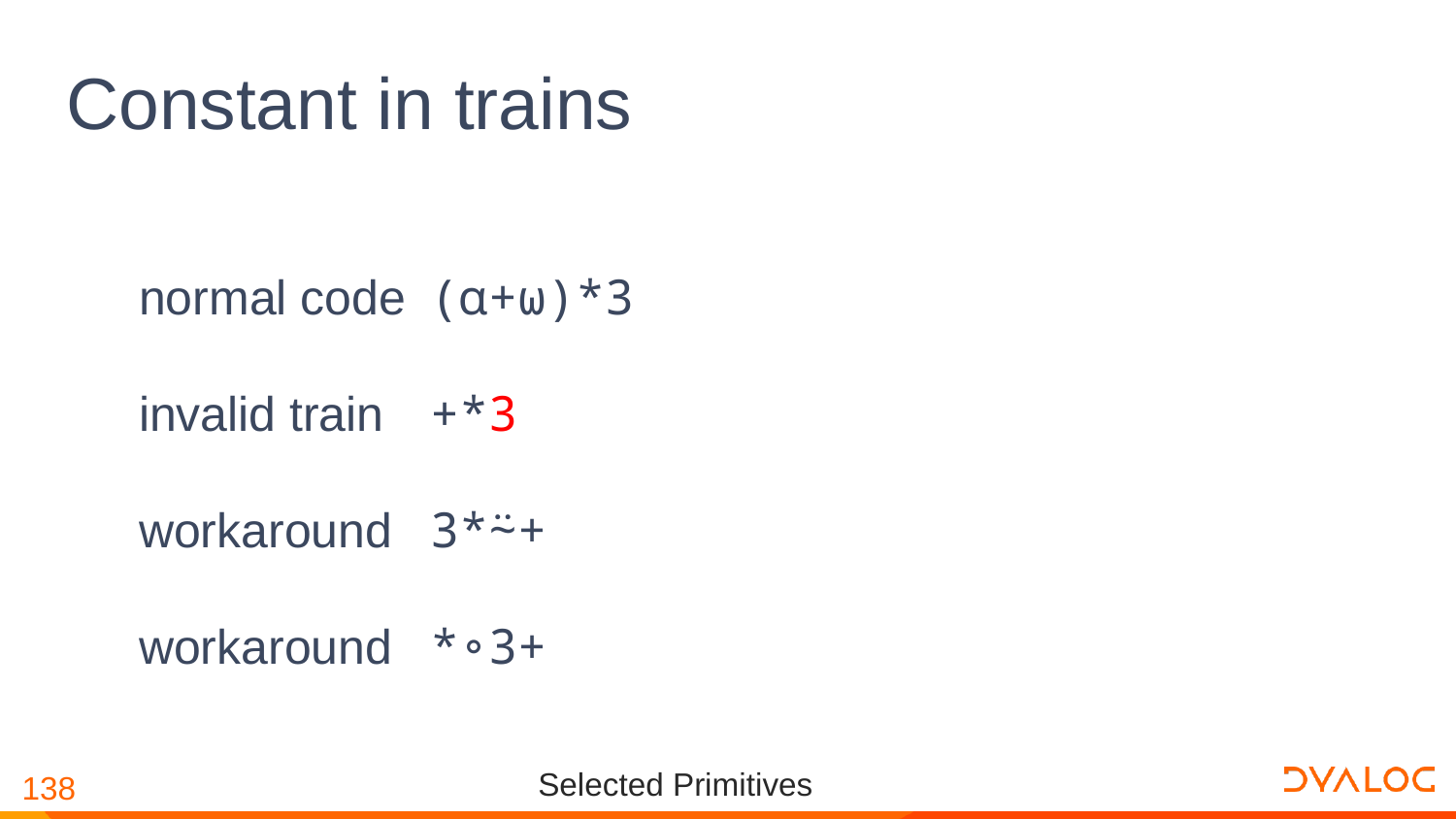

# Constant in trains
normal code	(⍺+⍵)*3
invalid train	+*3
workaround	3*⍨+
workaround	*∘3+